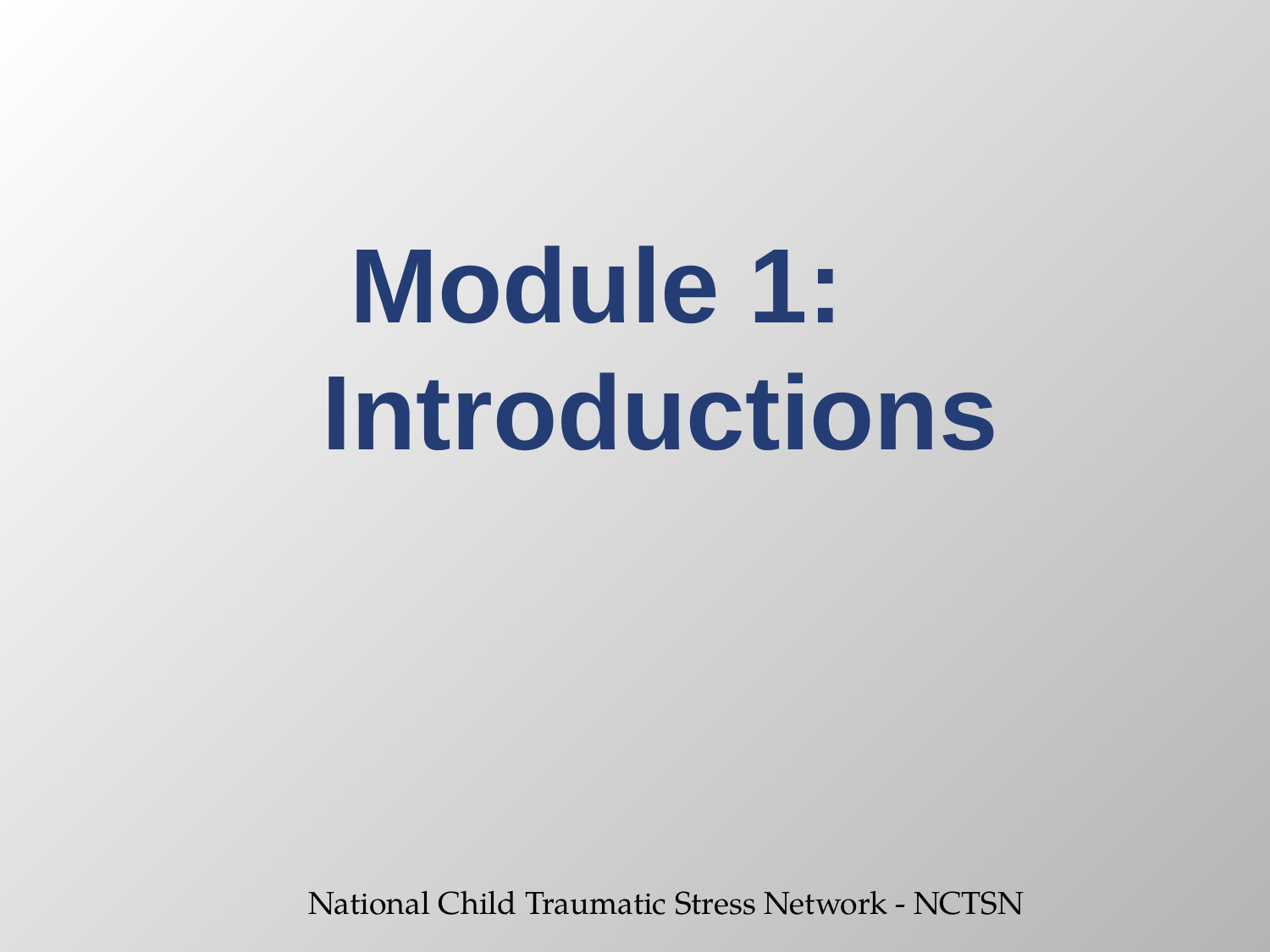

# Module 1: Introductions
National Child Traumatic Stress Network - NCTSN